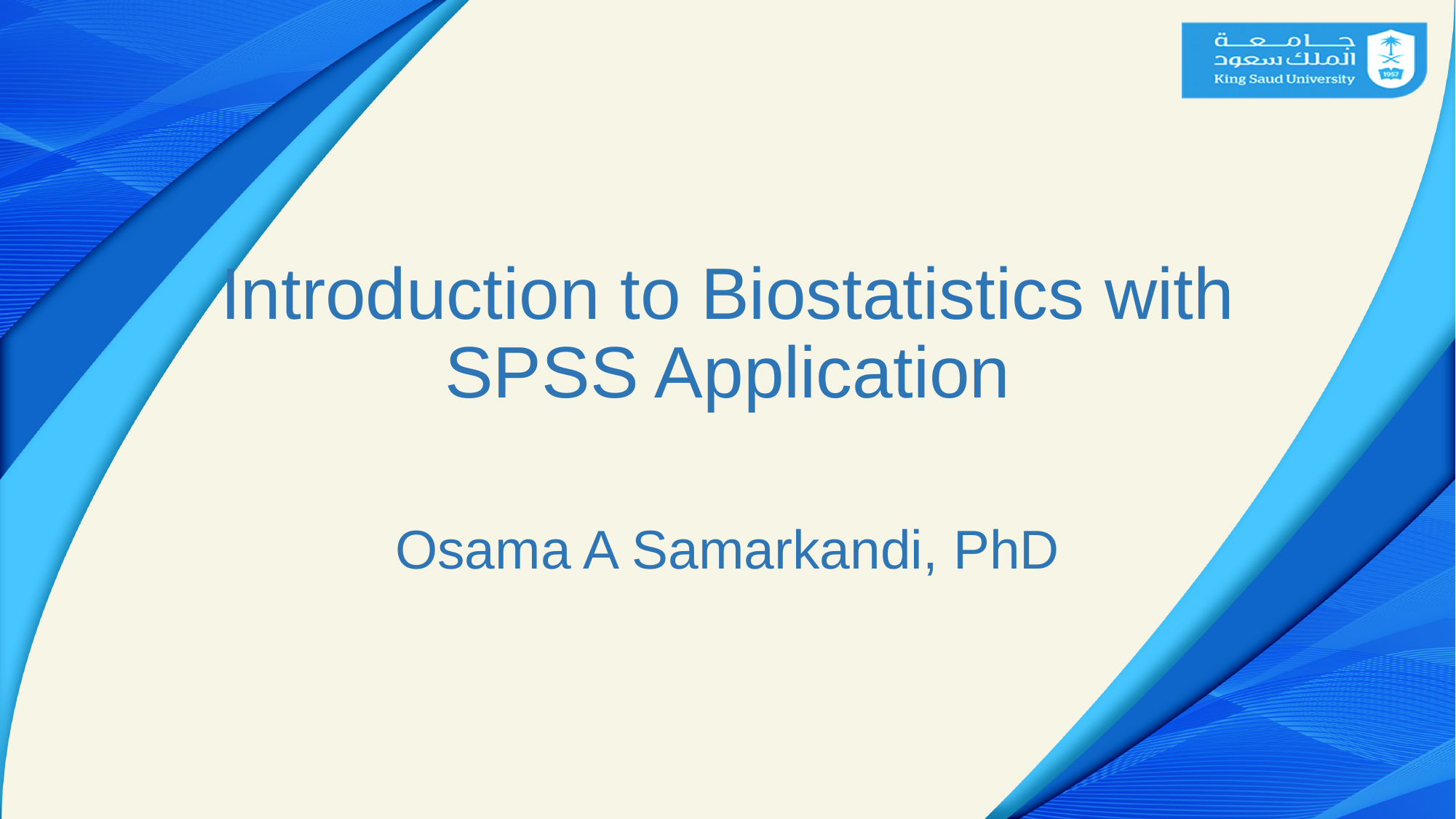

Introduction to Biostatistics with SPSS Application
Osama A Samarkandi, PhD